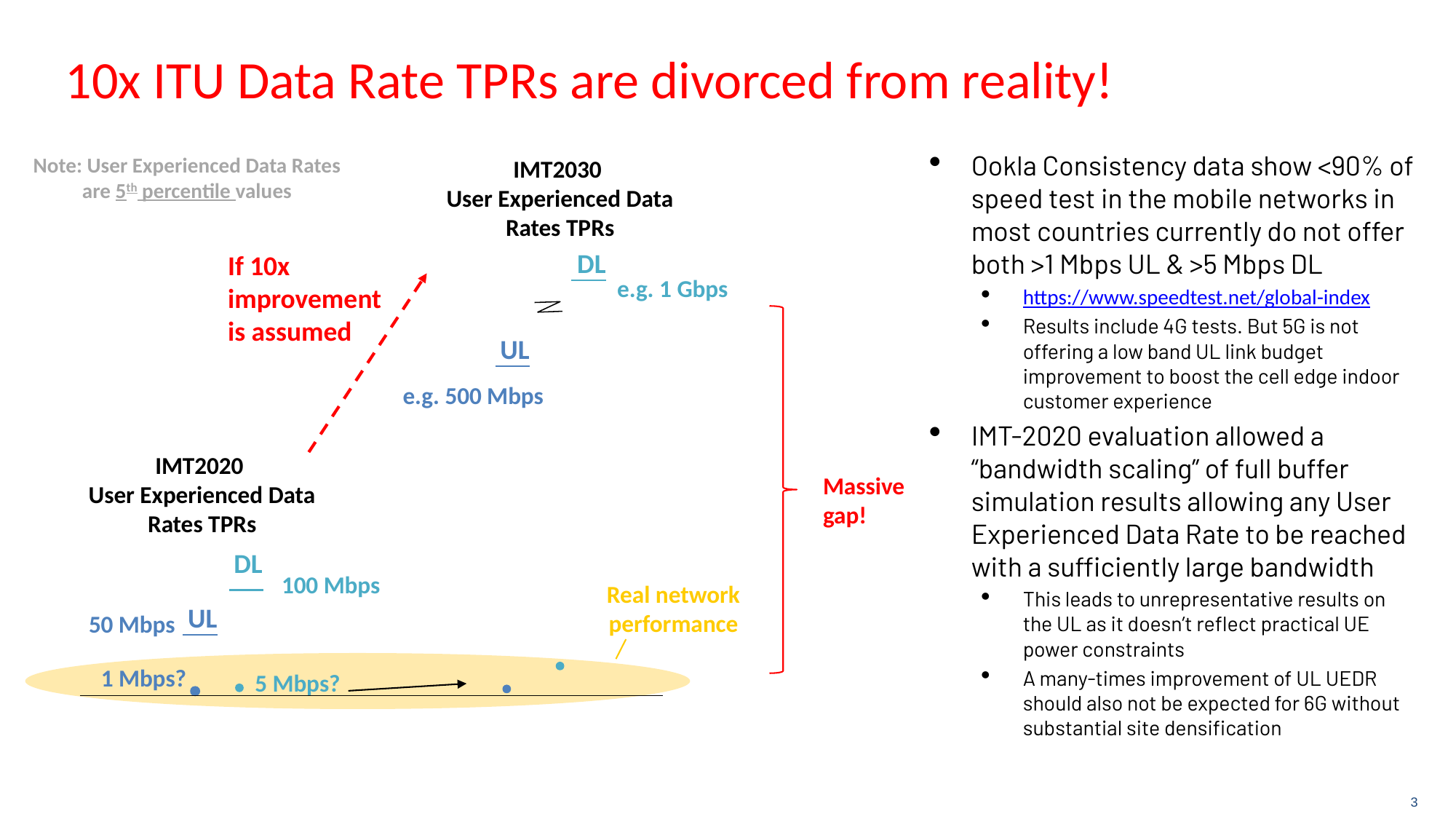

# 10x ITU Data Rate TPRs are divorced from reality!
Ookla Consistency data show <90% of speed test in the mobile networks in most countries currently do not offer both >1 Mbps UL & >5 Mbps DL
https://www.speedtest.net/global-index
Results include 4G tests. But 5G is not offering a low band UL link budget improvement to boost the cell edge indoor  customer experience
IMT-2020 evaluation allowed a “bandwidth scaling” of full buffer simulation results allowing any User Experienced Data Rate to be reached with a sufficiently large bandwidth
This leads to unrepresentative results on the UL as it doesn’t reflect practical UE power constraints
A many-times improvement of UL UEDR should also not be expected for 6G without substantial site densification
Note: User Experienced Data Rates are 5th percentile values
IMT2030
User Experienced Data Rates TPRs

DL
If 10x
improvement
is assumed
 e.g. 1 Gbps

UL
e.g. 500 Mbps
IMT2020
User Experienced Data Rates TPRs
Massive gap!
DL
100 Mbps
Real network performance
UL
50 Mbps

1 Mbps?
5 Mbps?